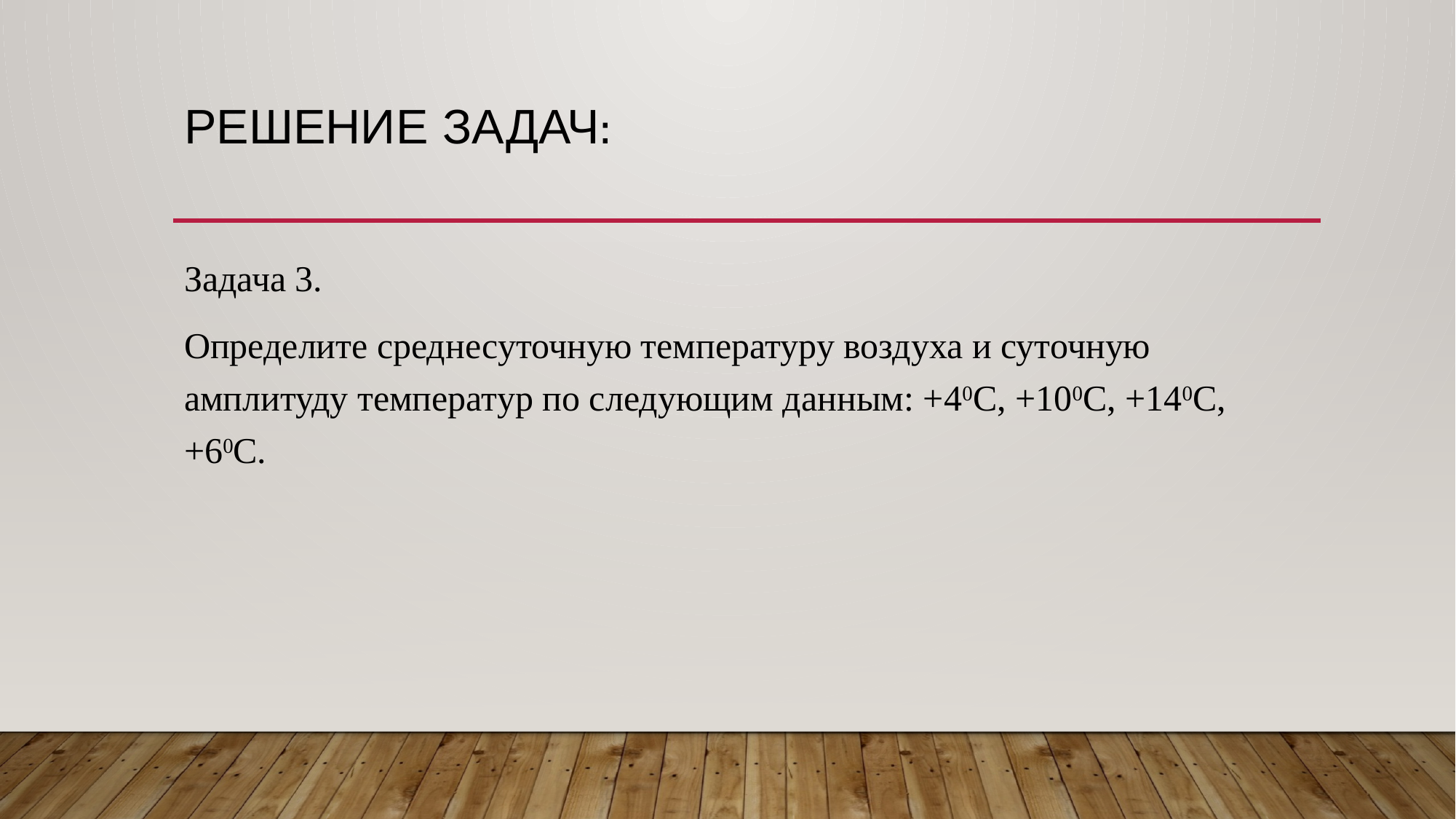

# Решение задач:
Задача 3.
Определите среднесуточную температуру воздуха и суточную амплитуду температур по следующим данным: +40С, +100С, +140С, +60С.